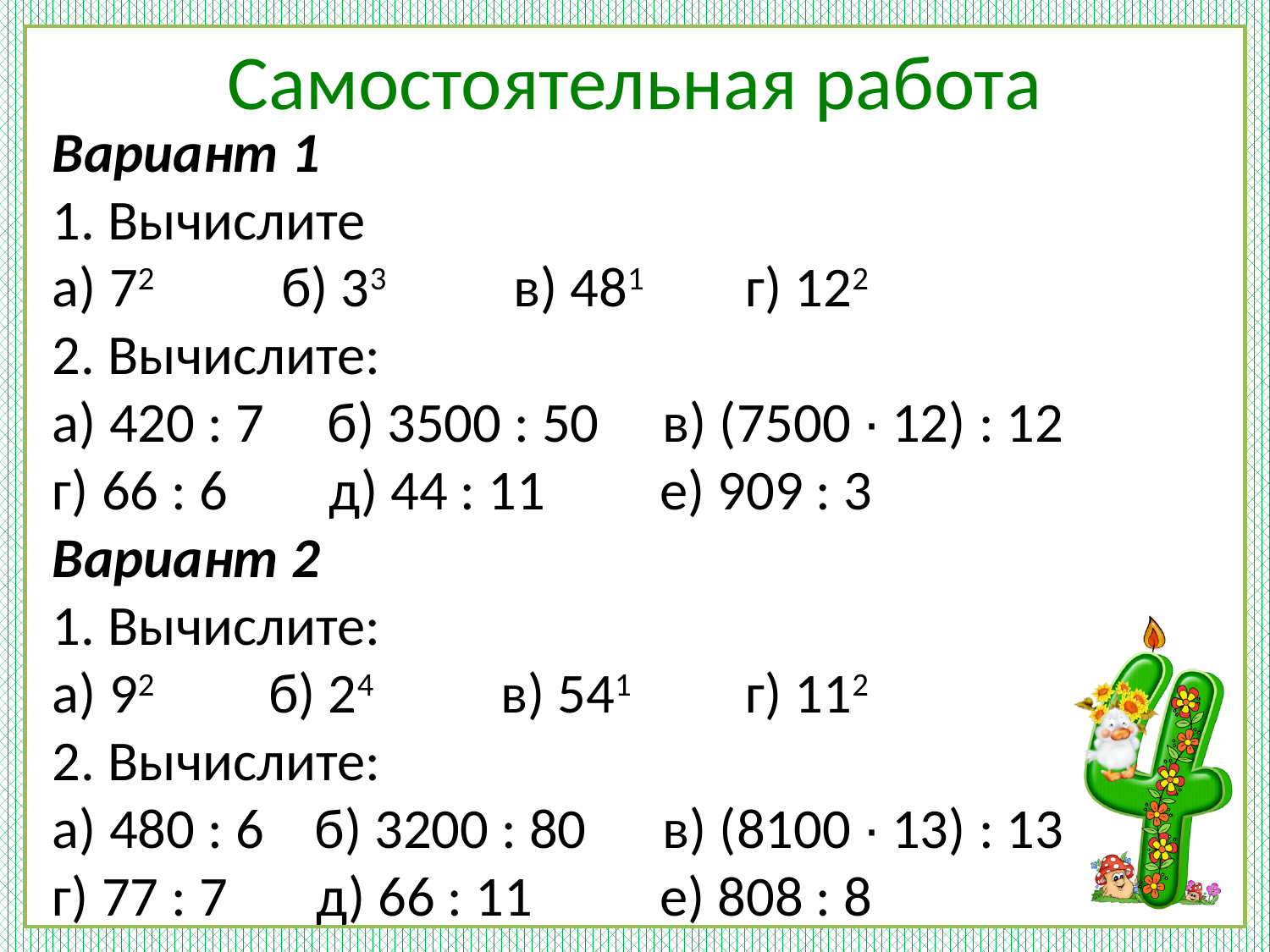

# Самостоятельная работа
Вариант 1
1. Вычислите
а) 72          б) 33          в) 481        г) 122
2. Вычислите:
а) 420 : 7     б) 3500 : 50     в) (7500 ∙ 12) : 12
г) 66 : 6        д) 44 : 11         е) 909 : 3
Вариант 2
1. Вычислите:
а) 92         б) 24          в) 541         г) 112
2. Вычислите:
а) 480 : 6    б) 3200 : 80      в) (8100 ∙ 13) : 13
г) 77 : 7       д) 66 : 11          е) 808 : 8